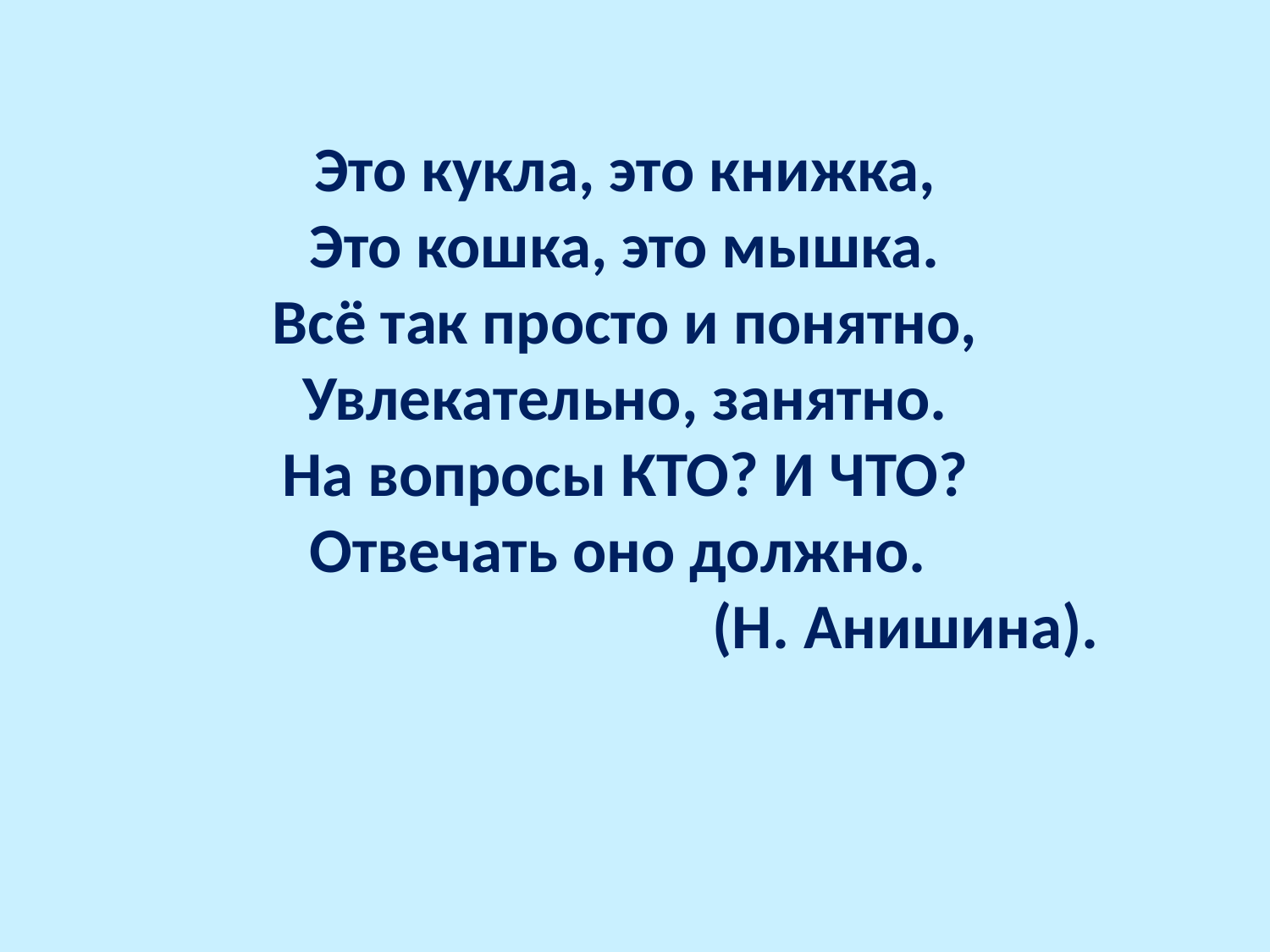

Это кукла, это книжка,
Это кошка, это мышка.
Всё так просто и понятно,
Увлекательно, занятно.
На вопросы КТО? И ЧТО?
Отвечать оно должно.
                                       (Н. Анишина).